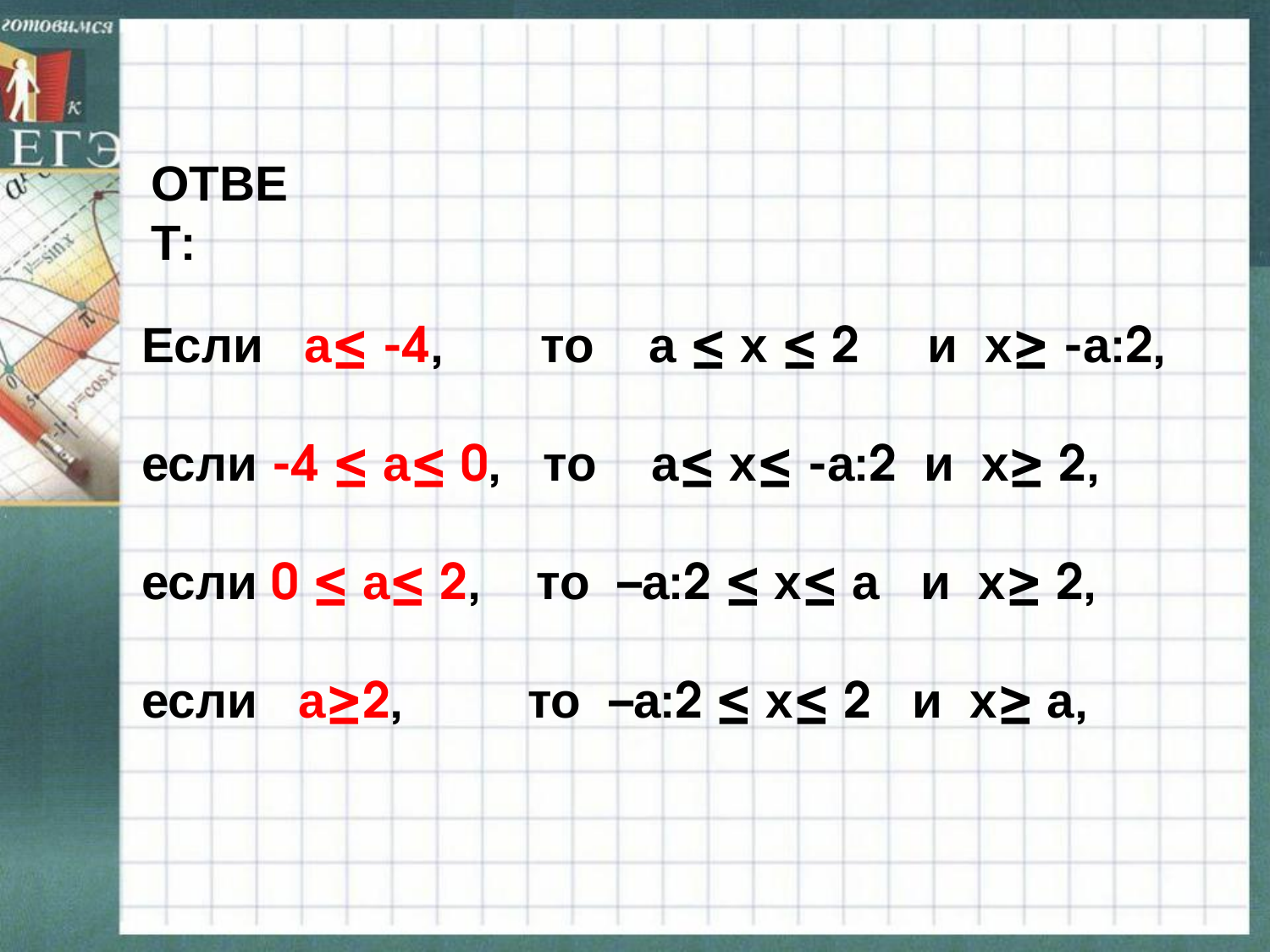

ОТВЕТ:
Если   а≤ -4,       то    а ≤ х ≤ 2     и  х≥ -а:2,

если -4 ≤ а≤ 0,   то    а≤ х≤ -а:2  и  х≥ 2,

если 0 ≤ а≤ 2,    то  –а:2 ≤ х≤ а   и  х≥ 2,

если   а≥2,         то  –а:2 ≤ х≤ 2   и  х≥ а,